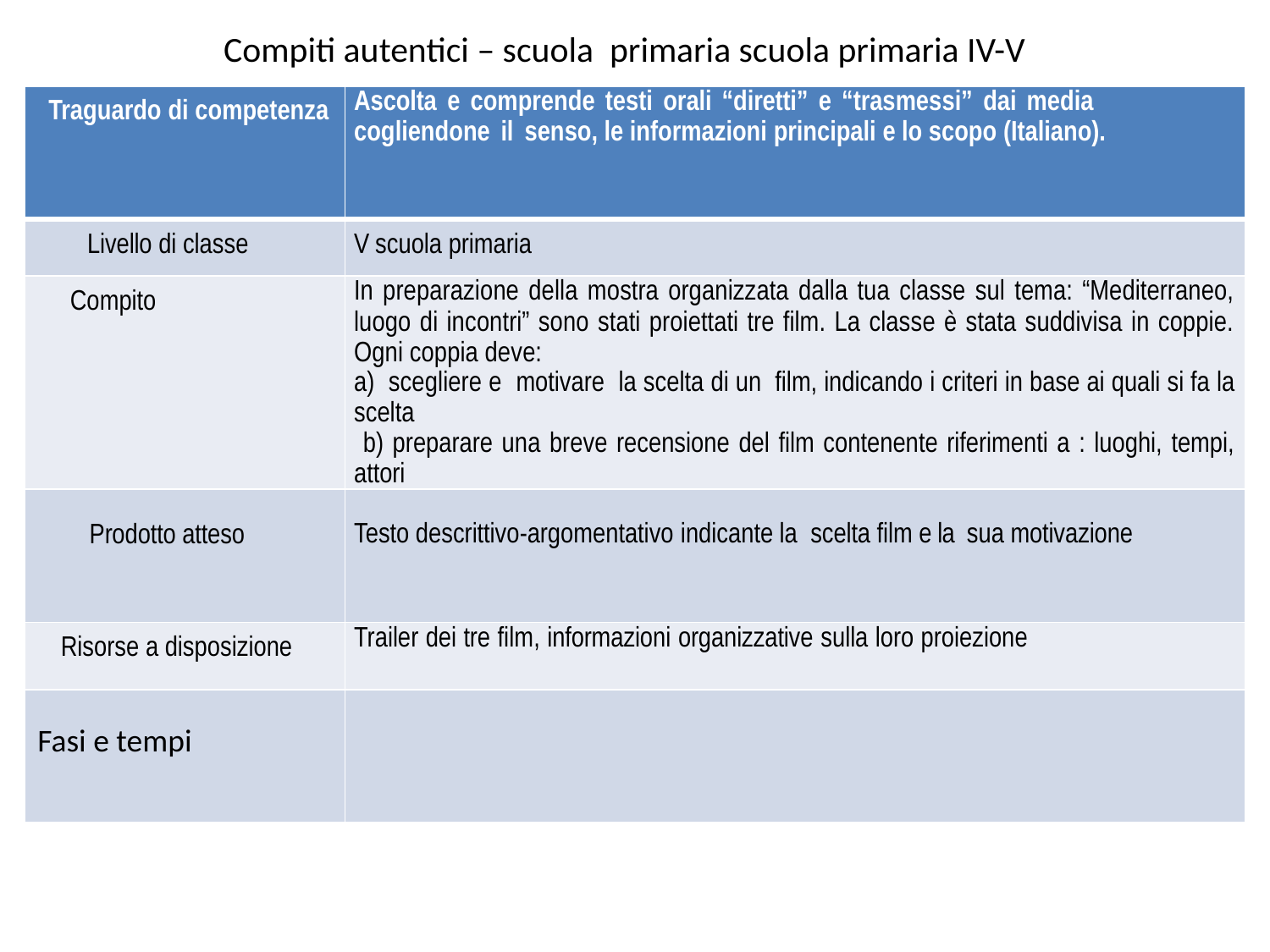

# Compiti autentici – scuola  primaria scuola primaria IV-V
| Traguardo di competenza | Ascolta e comprende testi orali “diretti” e “trasmessi” dai media cogliendone il senso, le informazioni principali e lo scopo (Italiano). |
| --- | --- |
| Livello di classe | V scuola primaria |
| Compito | In preparazione della mostra organizzata dalla tua classe sul tema: “Mediterraneo, luogo di incontri” sono stati proiettati tre film. La classe è stata suddivisa in coppie. Ogni coppia deve: a) scegliere e motivare la scelta di un film, indicando i criteri in base ai quali si fa la scelta b) preparare una breve recensione del film contenente riferimenti a : luoghi, tempi, attori |
| Prodotto atteso | Testo descrittivo-argomentativo indicante la scelta film e la sua motivazione |
| Risorse a disposizione | Trailer dei tre film, informazioni organizzative sulla loro proiezione |
| Fasi e tempi |  |